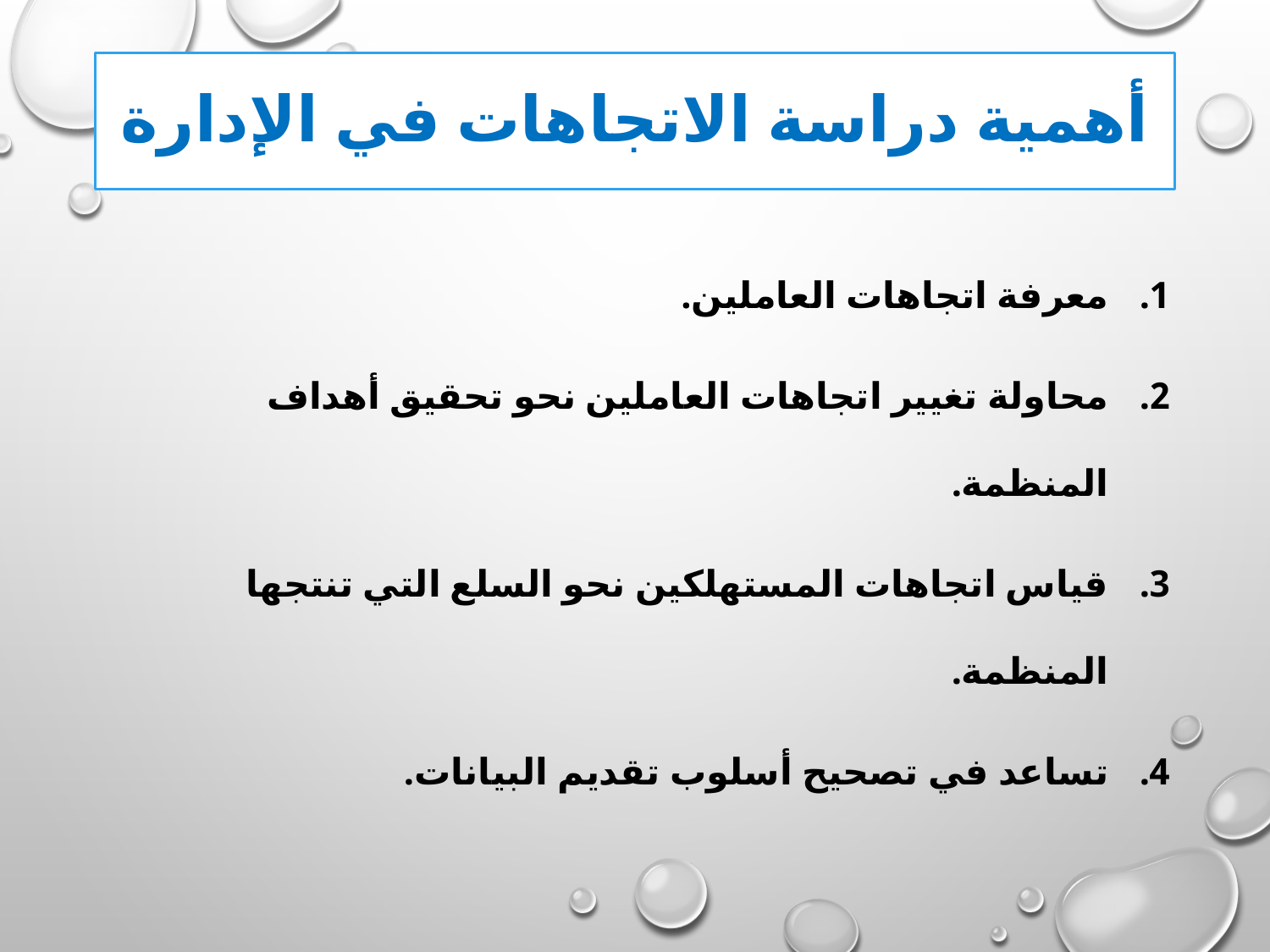

# أهمية دراسة الاتجاهات في الإدارة
معرفة اتجاهات العاملين.
محاولة تغيير اتجاهات العاملين نحو تحقيق أهداف المنظمة.
قياس اتجاهات المستهلكين نحو السلع التي تنتجها المنظمة.
تساعد في تصحيح أسلوب تقديم البيانات.